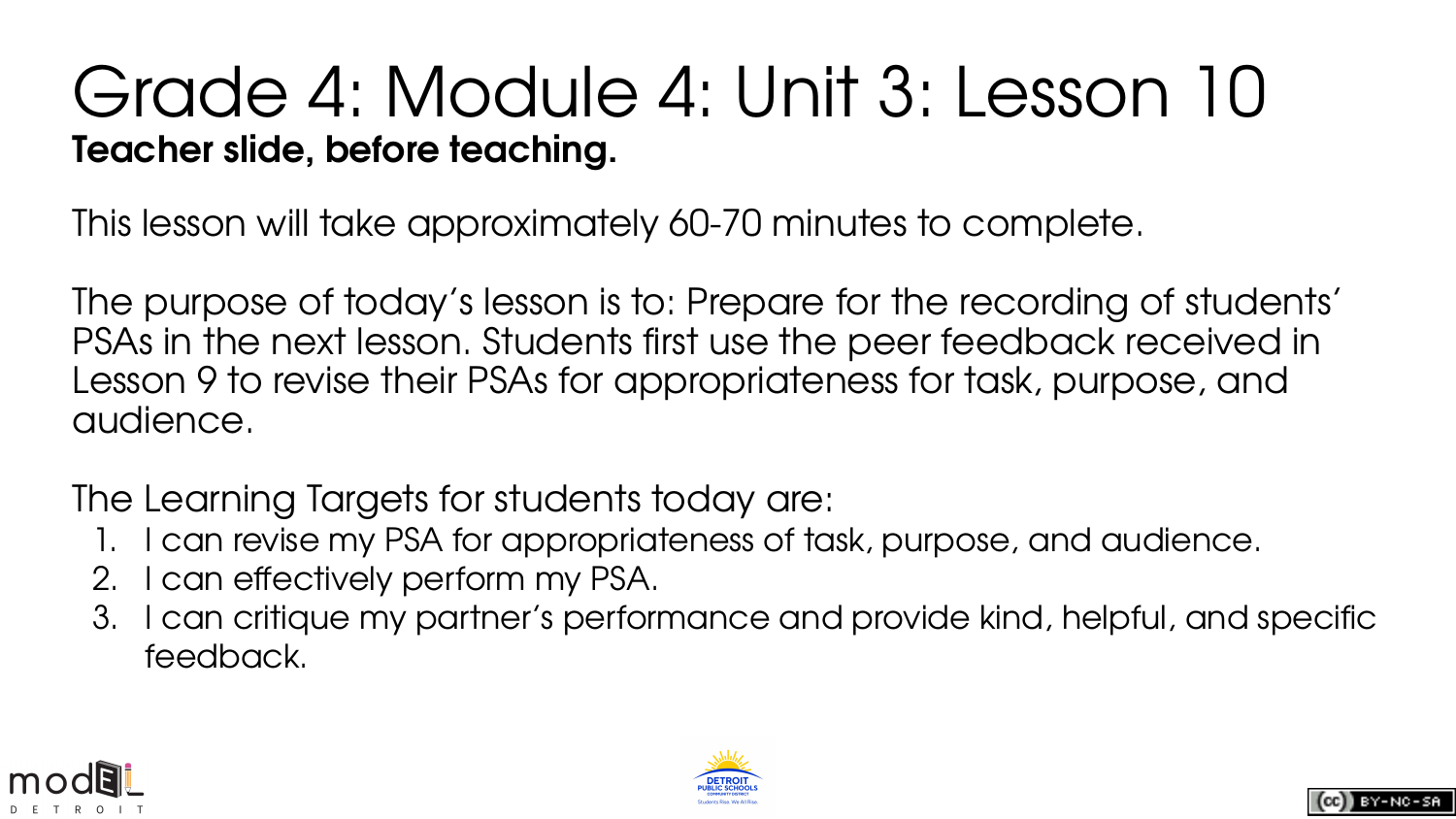

# Grade 4: Module 4: Unit 3: Lesson 10
Teacher slide, before teaching.
This lesson will take approximately 60-70 minutes to complete.

The purpose of today’s lesson is to: Prepare for the recording of students’ PSAs in the next lesson. Students first use the peer feedback received in Lesson 9 to revise their PSAs for appropriateness for task, purpose, and audience.

The Learning Targets for students today are:
I can revise my PSA for appropriateness of task, purpose, and audience.
I can effectively perform my PSA.
I can critique my partner’s performance and provide kind, helpful, and specific feedback.